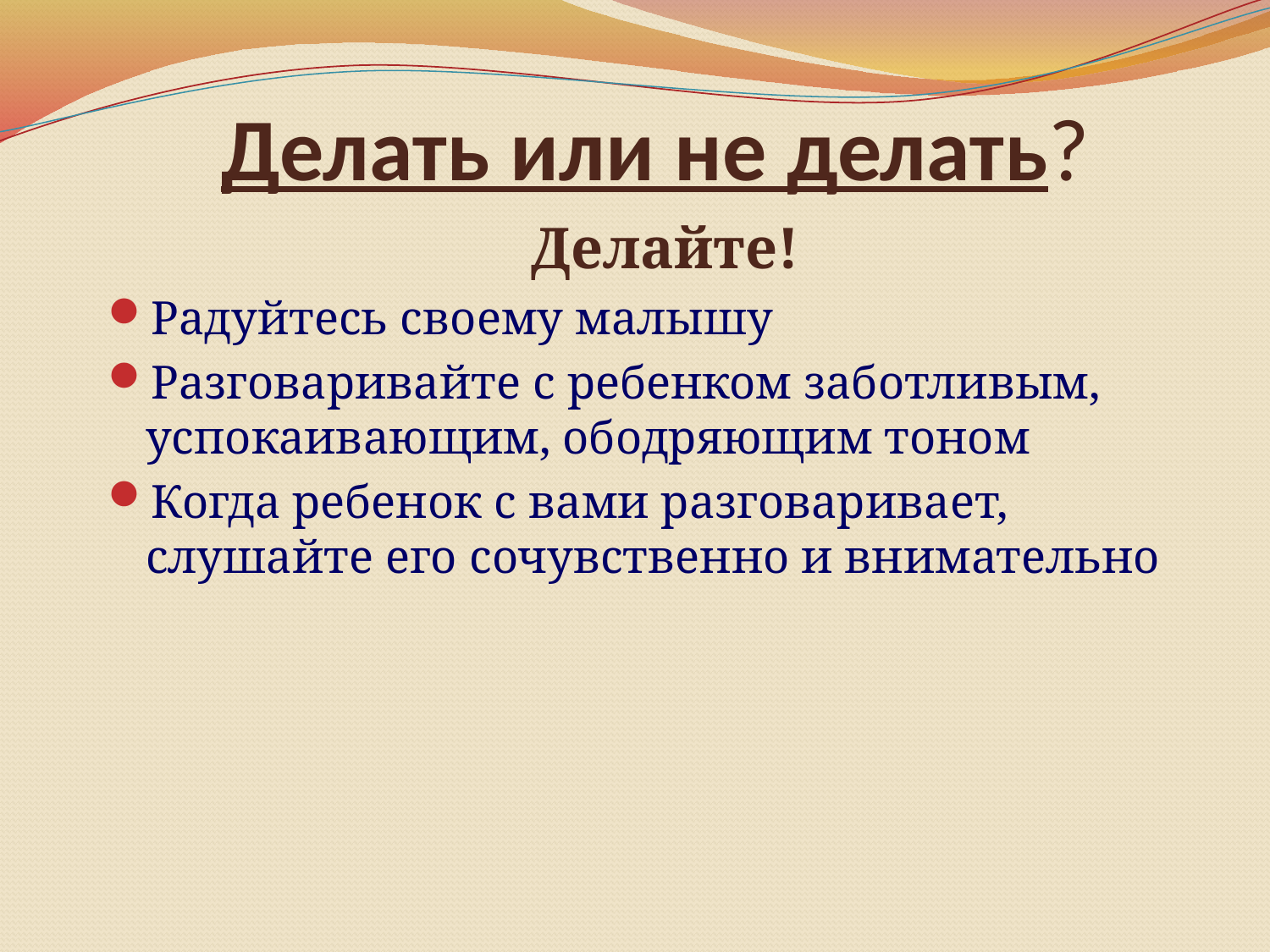

# Делать или не делать?
Делайте!
Радуйтесь своему малышу
Разговаривайте с ребенком заботливым, успокаивающим, ободряющим тоном
Когда ребенок с вами разговаривает, слушайте его сочувственно и внимательно